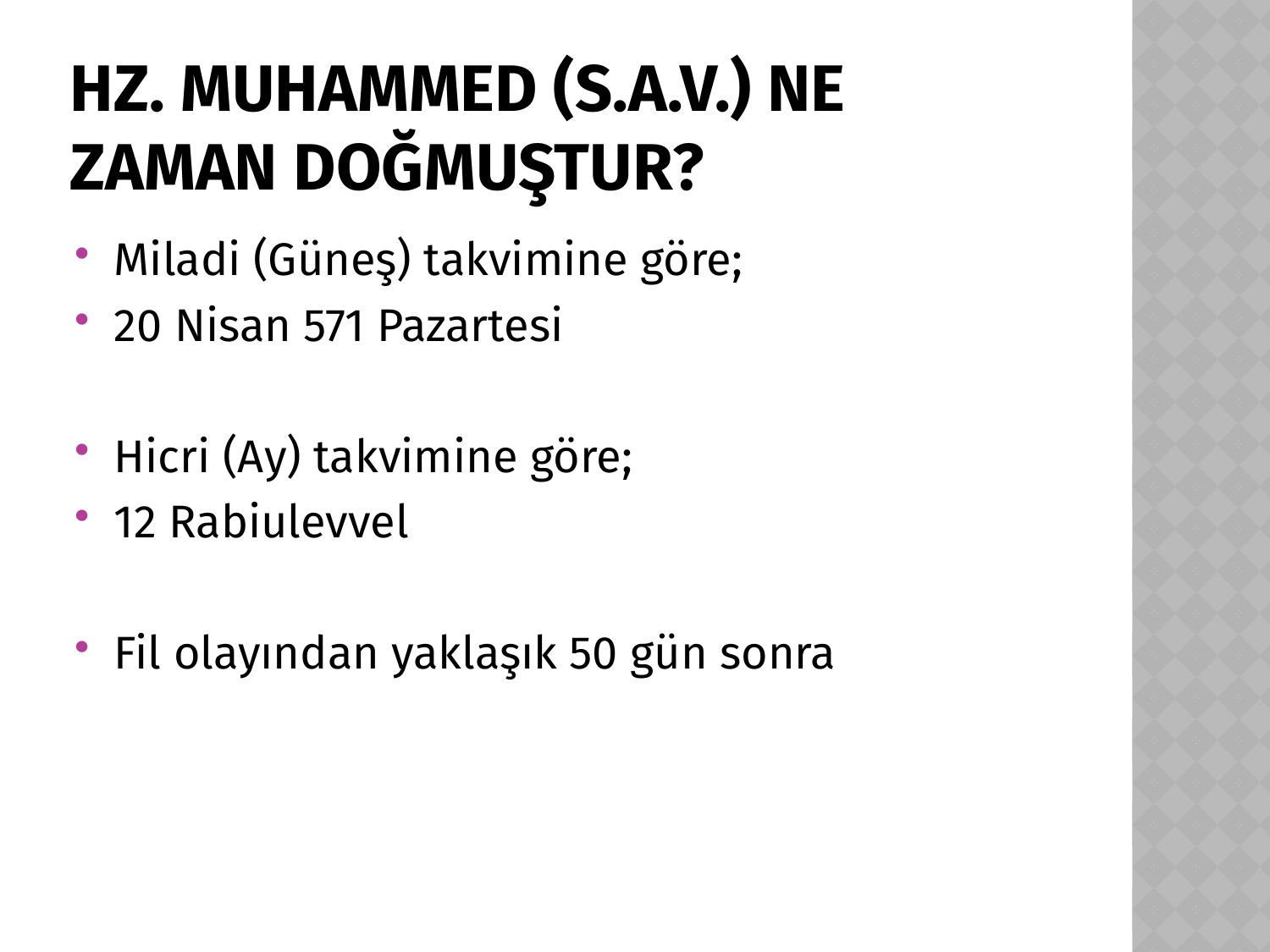

# Hz. Muhammed (s.a.v.) ne zaman doğmuştur?
Miladi (Güneş) takvimine göre;
20 Nisan 571 Pazartesi

Hicri (Ay) takvimine göre;
12 Rabiulevvel

Fil olayından yaklaşık 50 gün sonra